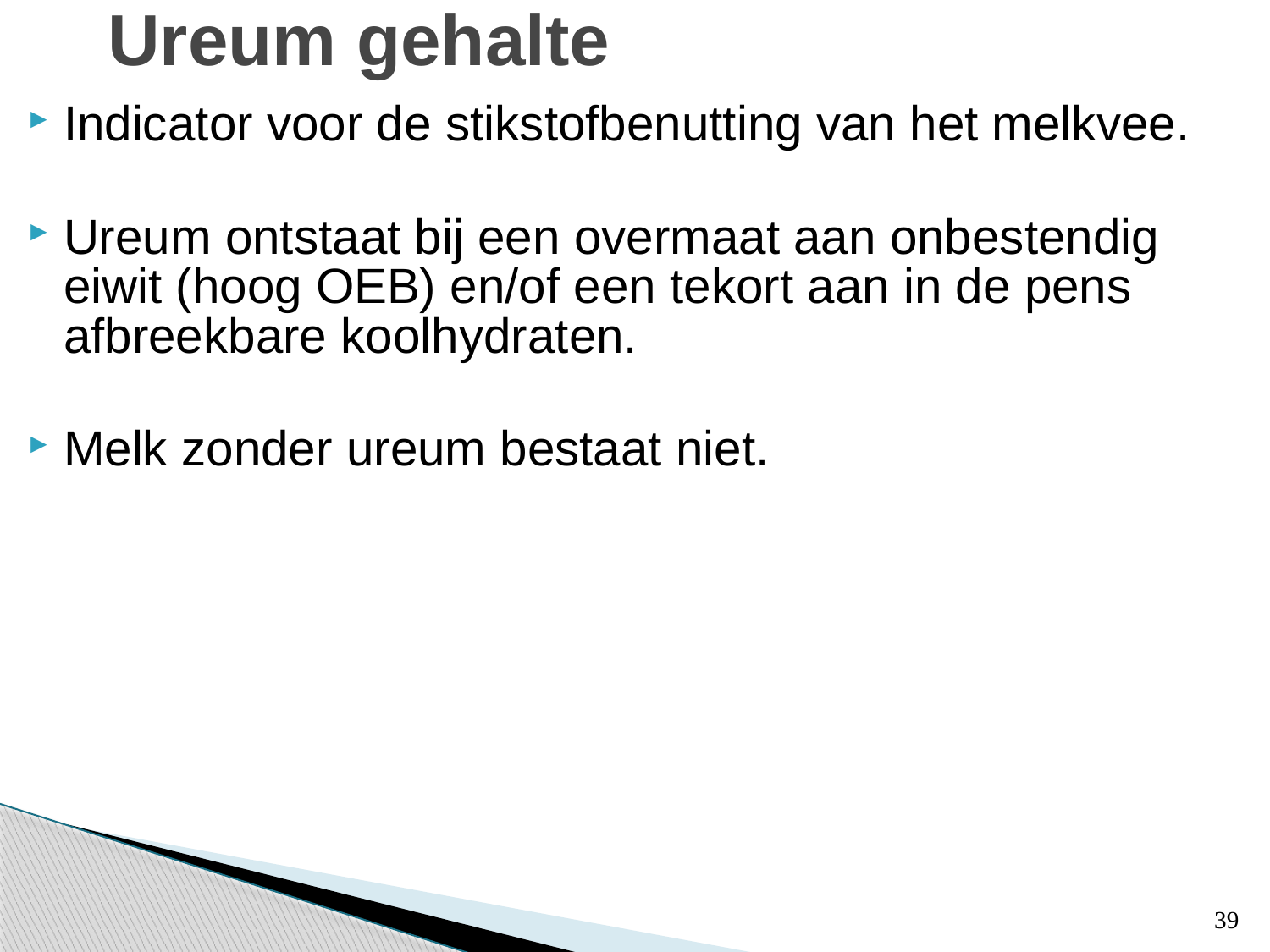

# Ureum gehalte
Indicator voor de stikstofbenutting van het melkvee.

Ureum ontstaat bij een overmaat aan onbestendig eiwit (hoog OEB) en/of een tekort aan in de pens afbreekbare koolhydraten.

Melk zonder ureum bestaat niet.
39